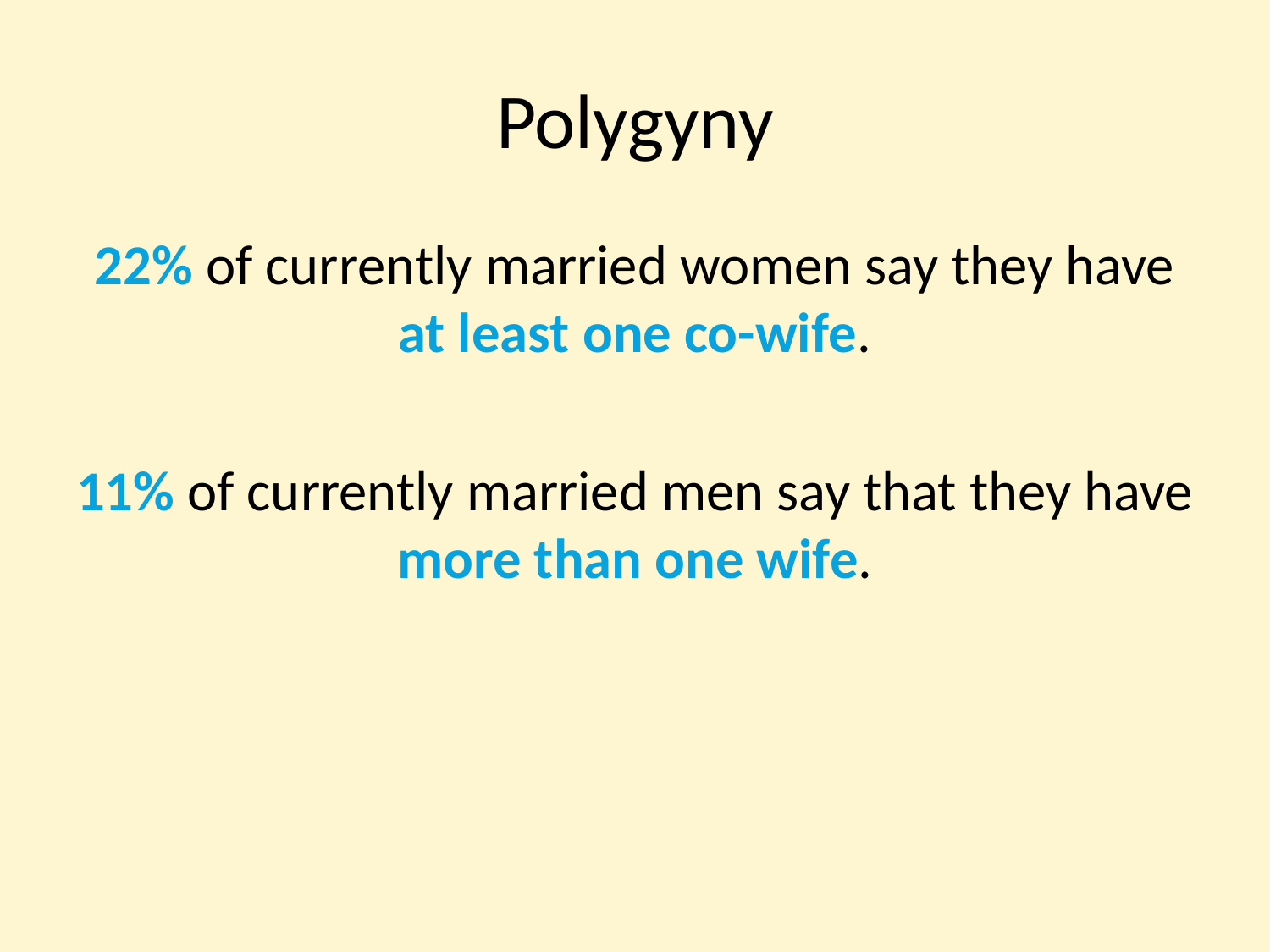

# Polygyny
22% of currently married women say they have at least one co-wife.

11% of currently married men say that they have more than one wife.